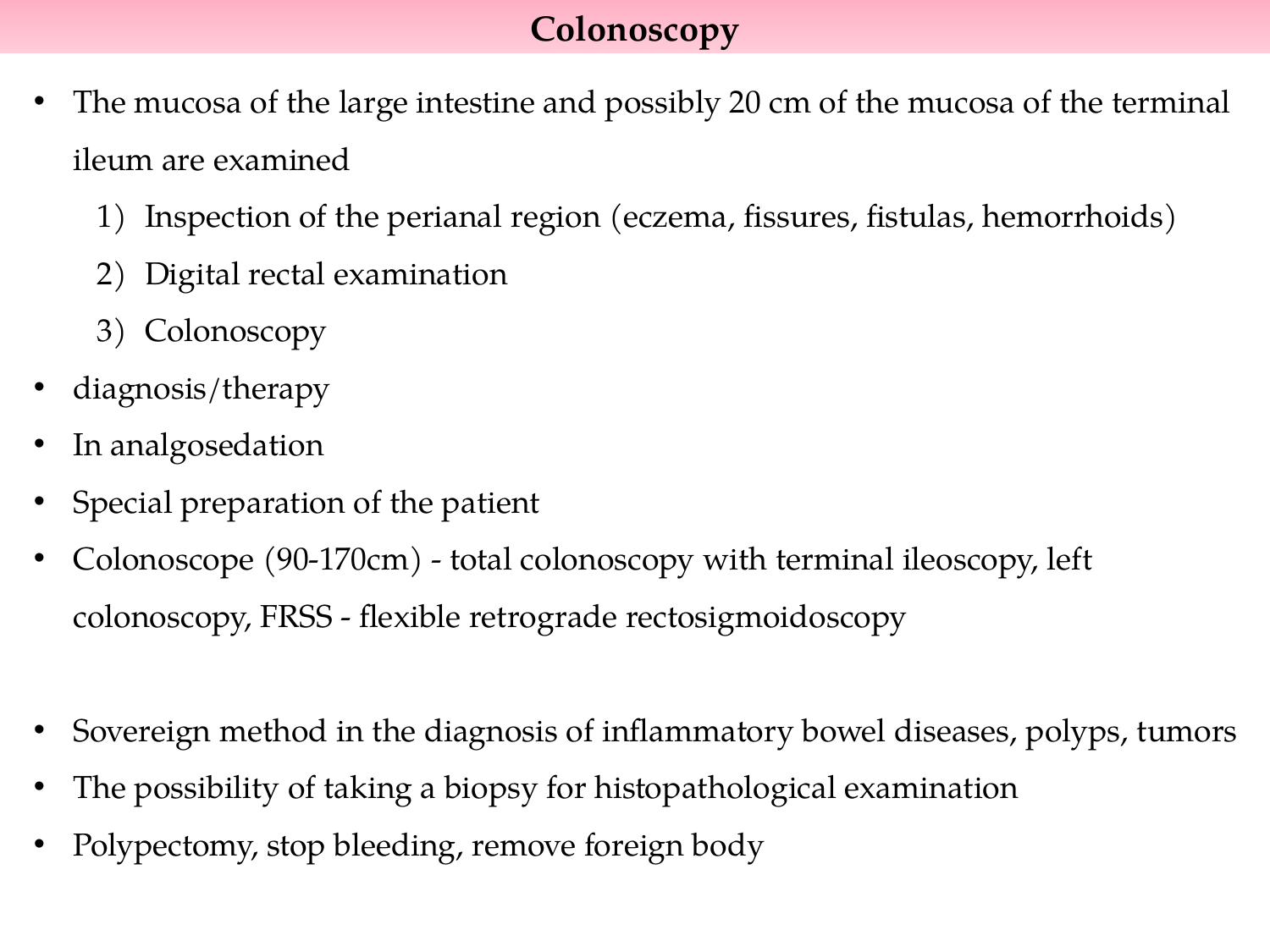

Colonoscopy
The mucosa of the large intestine and possibly 20 cm of the mucosa of the terminal ileum are examined
Inspection of the perianal region (eczema, fissures, fistulas, hemorrhoids)
Digital rectal examination
Colonoscopy
diagnosis/therapy
In analgosedation
Special preparation of the patient
Colonoscope (90-170cm) - total colonoscopy with terminal ileoscopy, left colonoscopy, FRSS - flexible retrograde rectosigmoidoscopy

Sovereign method in the diagnosis of inflammatory bowel diseases, polyps, tumors
The possibility of taking a biopsy for histopathological examination
Polypectomy, stop bleeding, remove foreign body